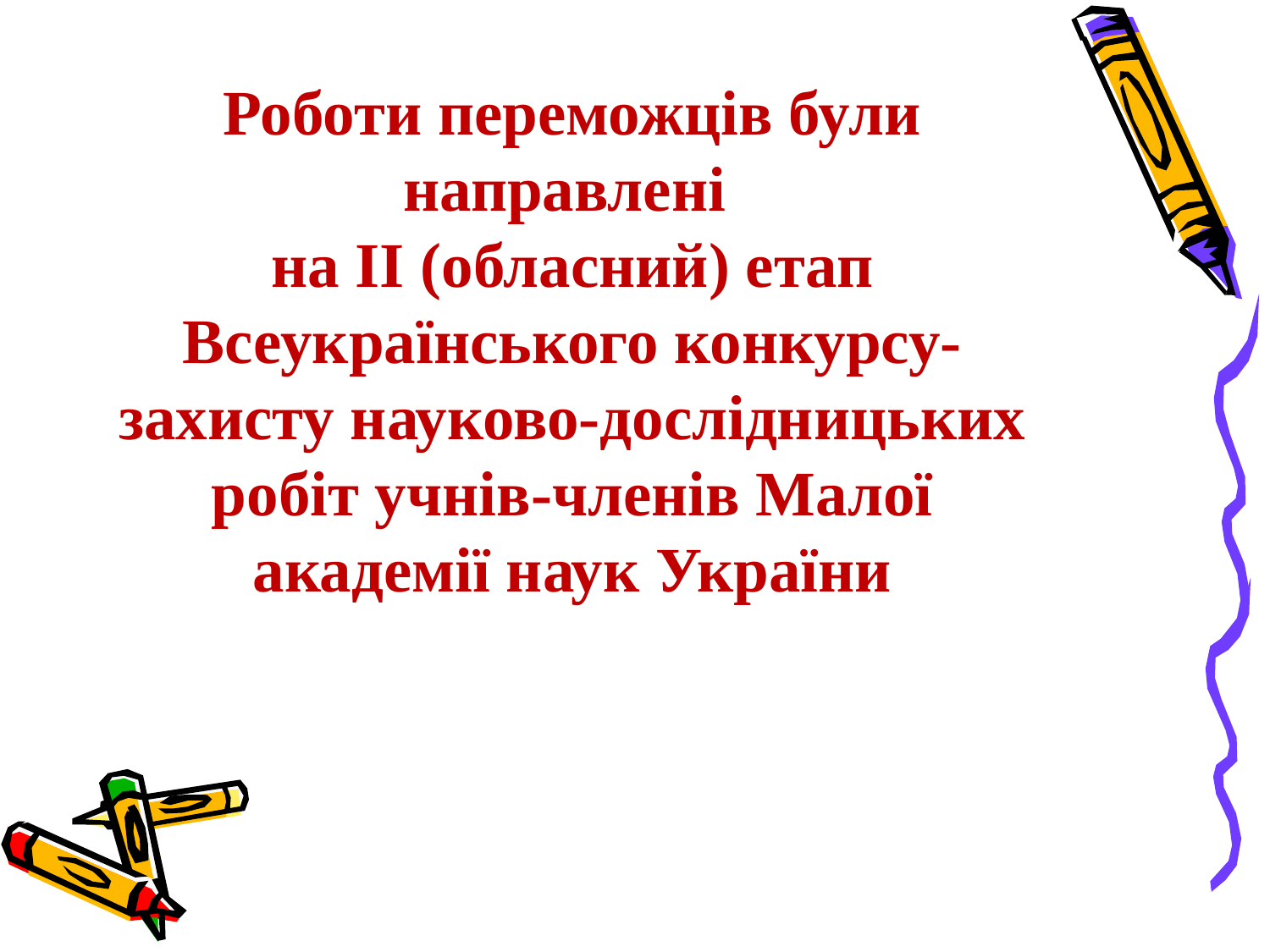

# Роботи переможців були направлені на ІІ (обласний) етап Всеукраїнського конкурсу-захисту науково-дослідницьких робіт учнів-членів Малої академії наук України